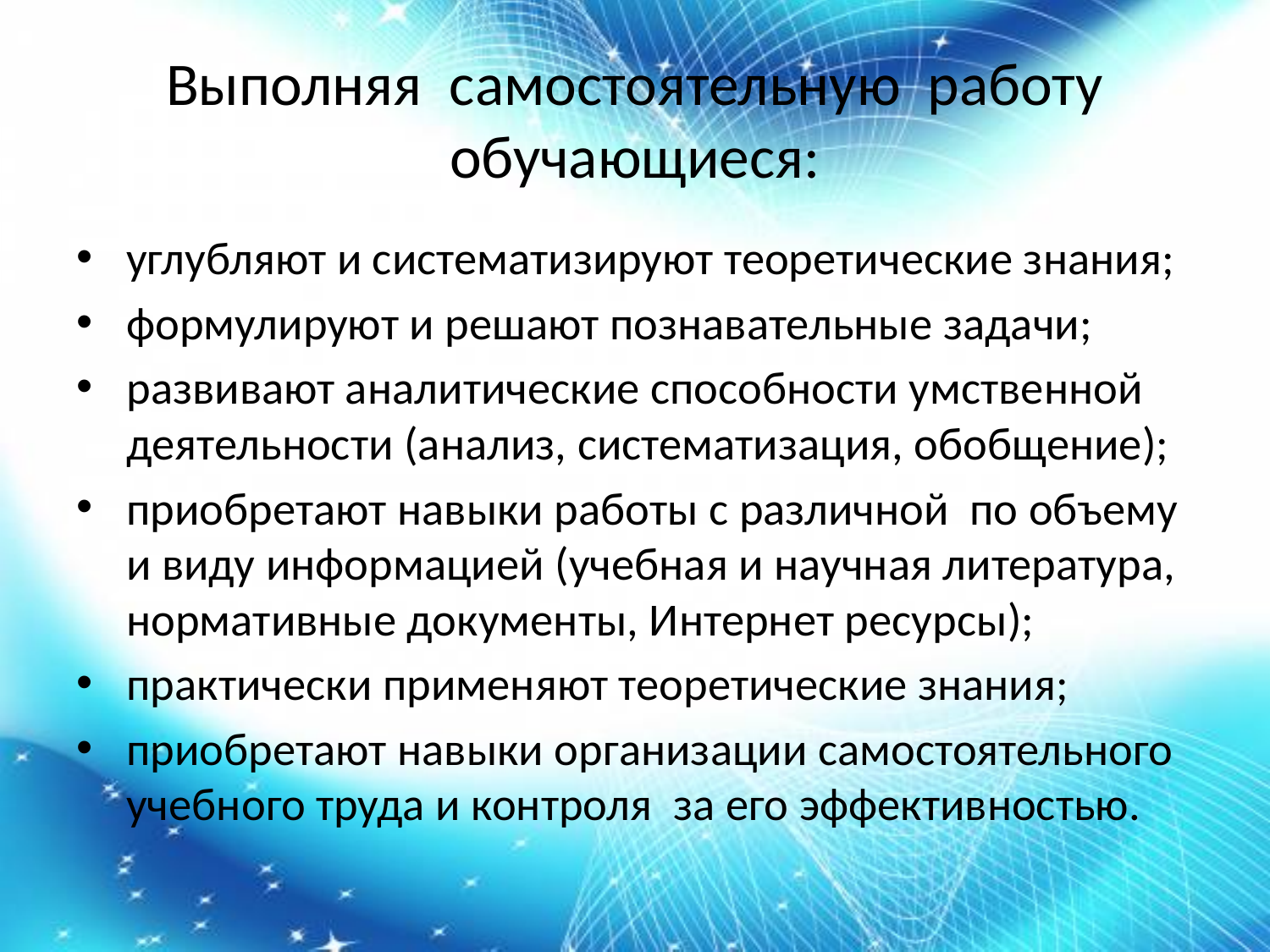

# Выполняя  самостоятельную  работу обучающиеся:
углубляют и систематизируют теоретические знания;
формулируют и решают познавательные задачи;
развивают аналитические способности умственной деятельности (анализ, систематизация, обобщение);
приобретают навыки работы с различной  по объему и виду информацией (учебная и научная литература, нормативные документы, Интернет ресурсы);
практически применяют теоретические знания;
приобретают навыки организации самостоятельного учебного труда и контроля  за его эффективностью.